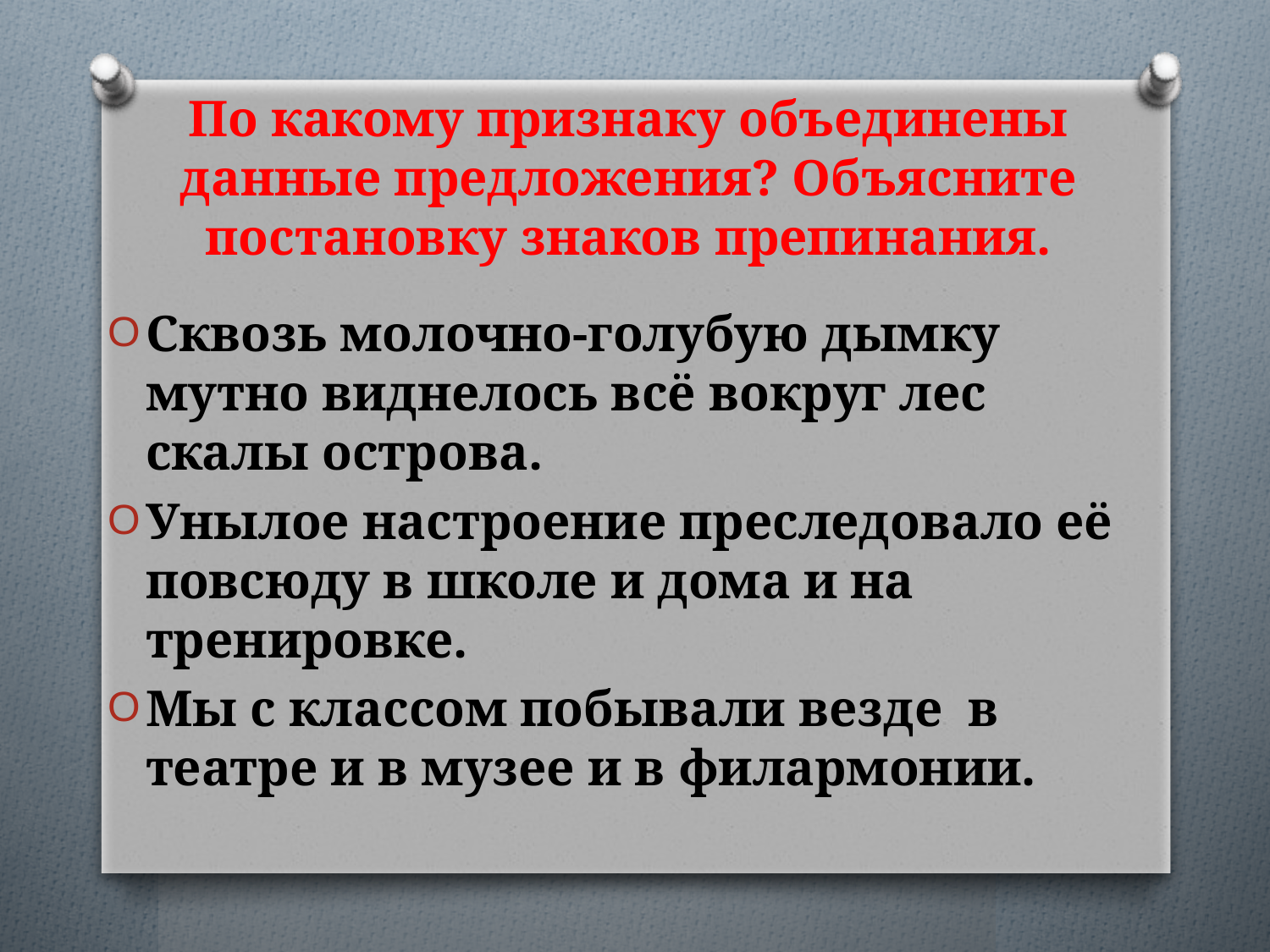

# По какому признаку объединены данные предложения? Объясните постановку знаков препинания.
Сквозь молочно-голубую дымку мутно виднелось всё вокруг лес скалы острова.
Унылое настроение преследовало её повсюду в школе и дома и на тренировке.
Мы с классом побывали везде  в театре и в музее и в филармонии.